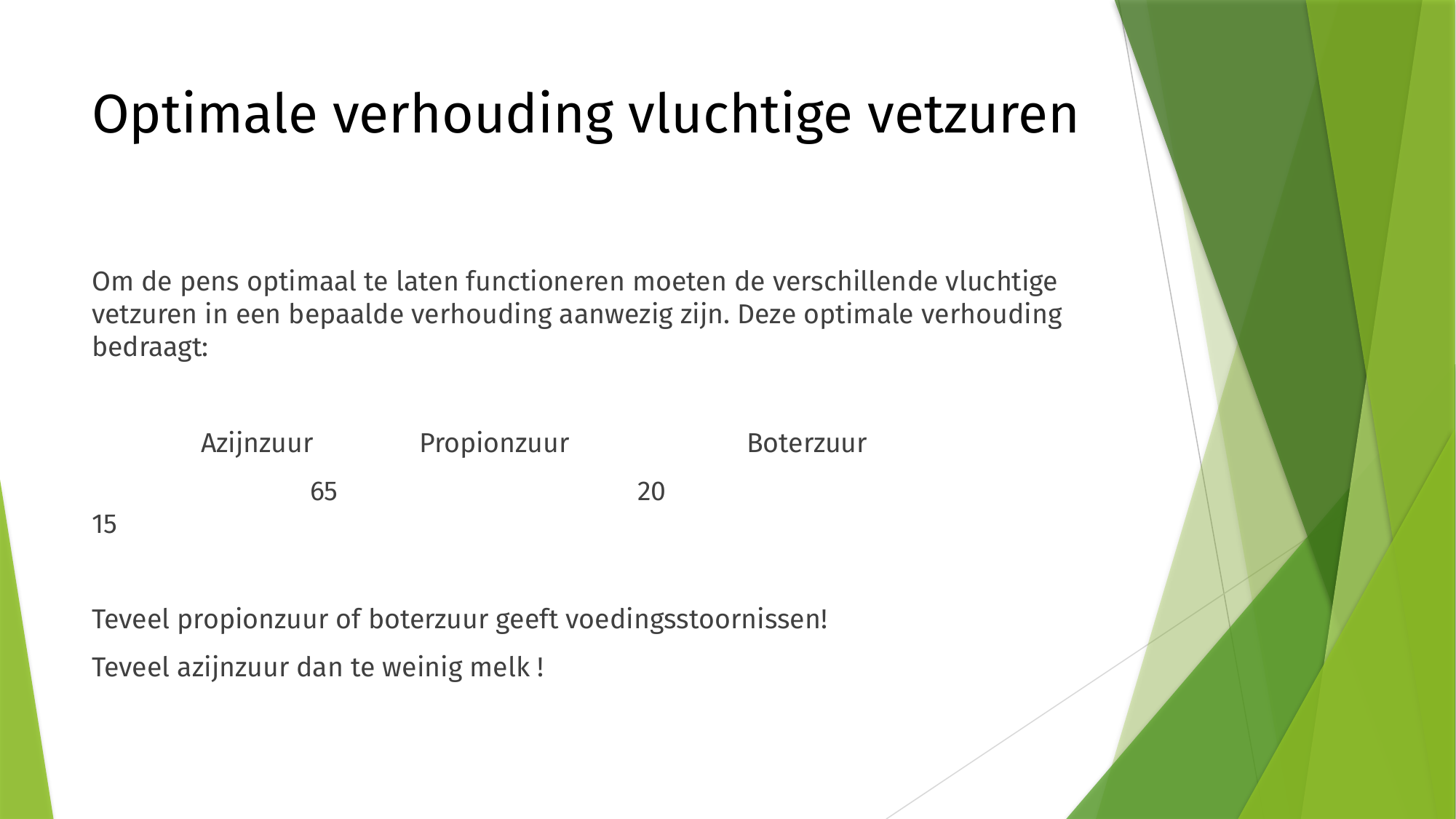

# Optimale verhouding vluchtige vetzuren
Om de pens optimaal te laten functioneren moeten de verschillende vluchtige vetzuren in een bepaalde verhouding aanwezig zijn. Deze optimale verhouding bedraagt:

	Azijnzuur	Propionzuur		Boterzuur
		65			20				15

Teveel propionzuur of boterzuur geeft voedingsstoornissen!
Teveel azijnzuur dan te weinig melk !